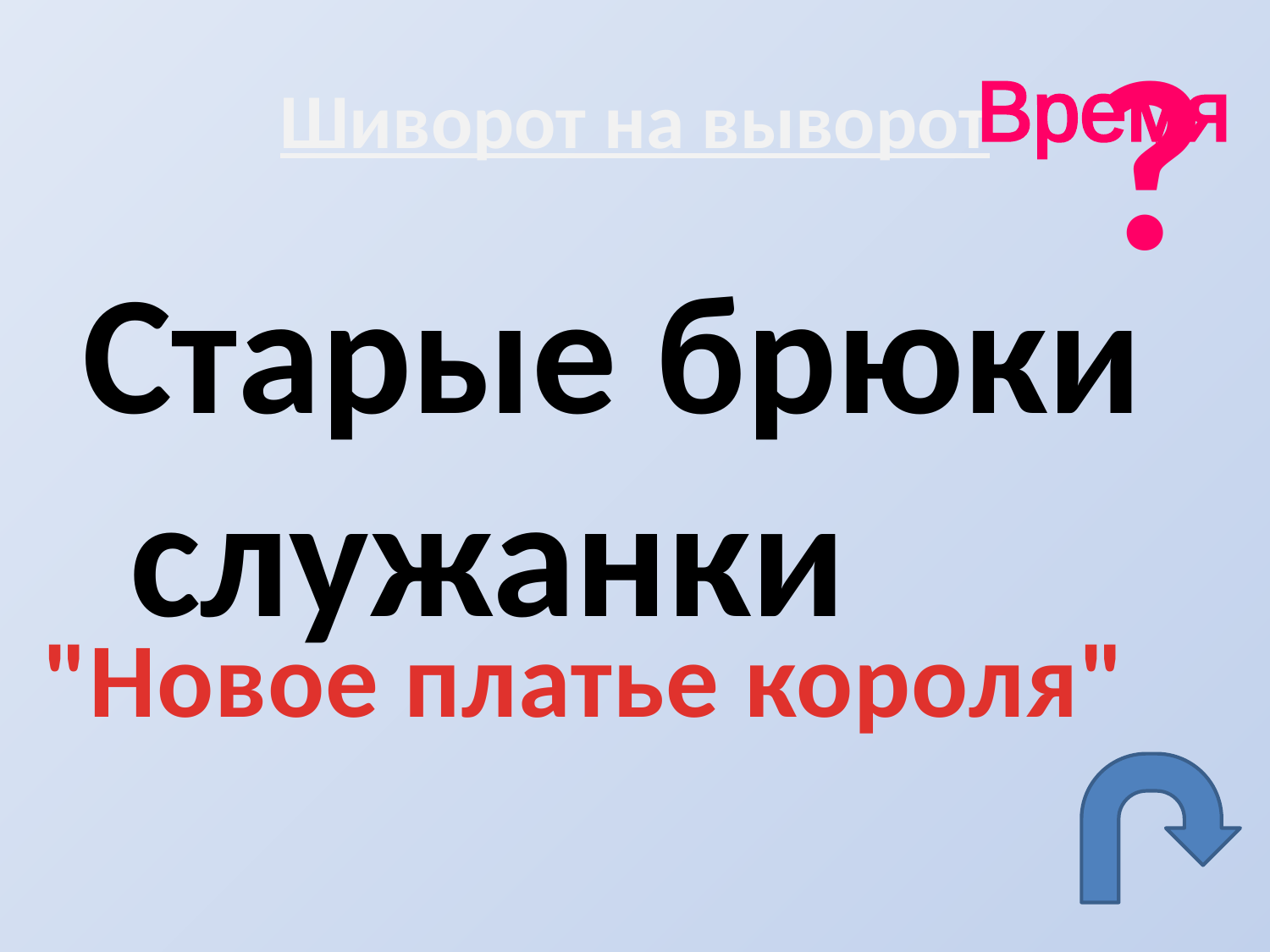

?
# Шиворот на выворот
Время
Старые брюки служанки
"Новое платье короля"